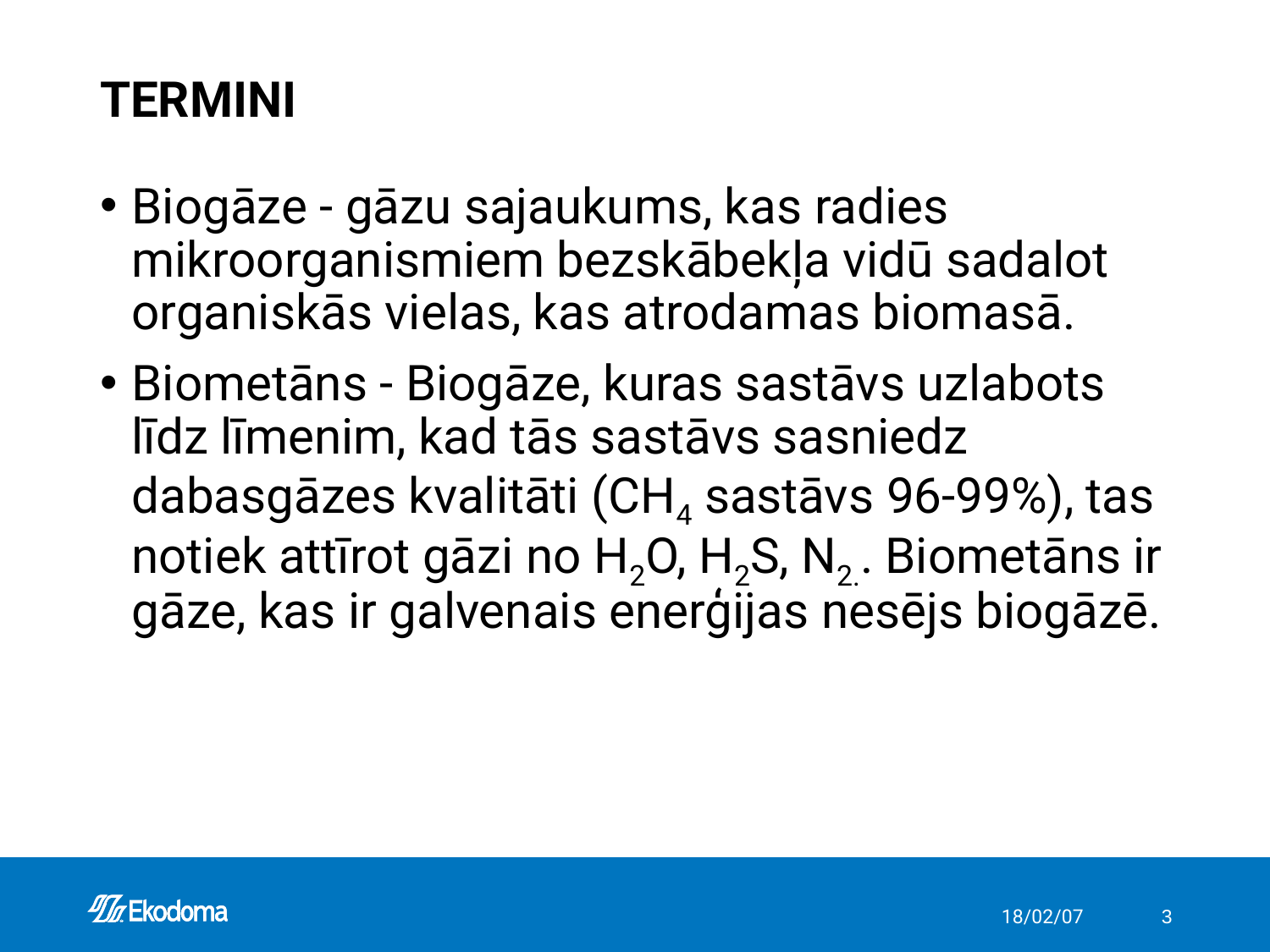

# termini
Biogāze - gāzu sajaukums, kas radies mikroorganismiem bezskābekļa vidū sadalot organiskās vielas, kas atrodamas biomasā.
Biometāns - Biogāze, kuras sastāvs uzlabots līdz līmenim, kad tās sastāvs sasniedz dabasgāzes kvalitāti (CH4 sastāvs 96-99%), tas notiek attīrot gāzi no H2O, H2S, N2.. Biometāns ir gāze, kas ir galvenais enerģijas nesējs biogāzē.

18/02/07
3